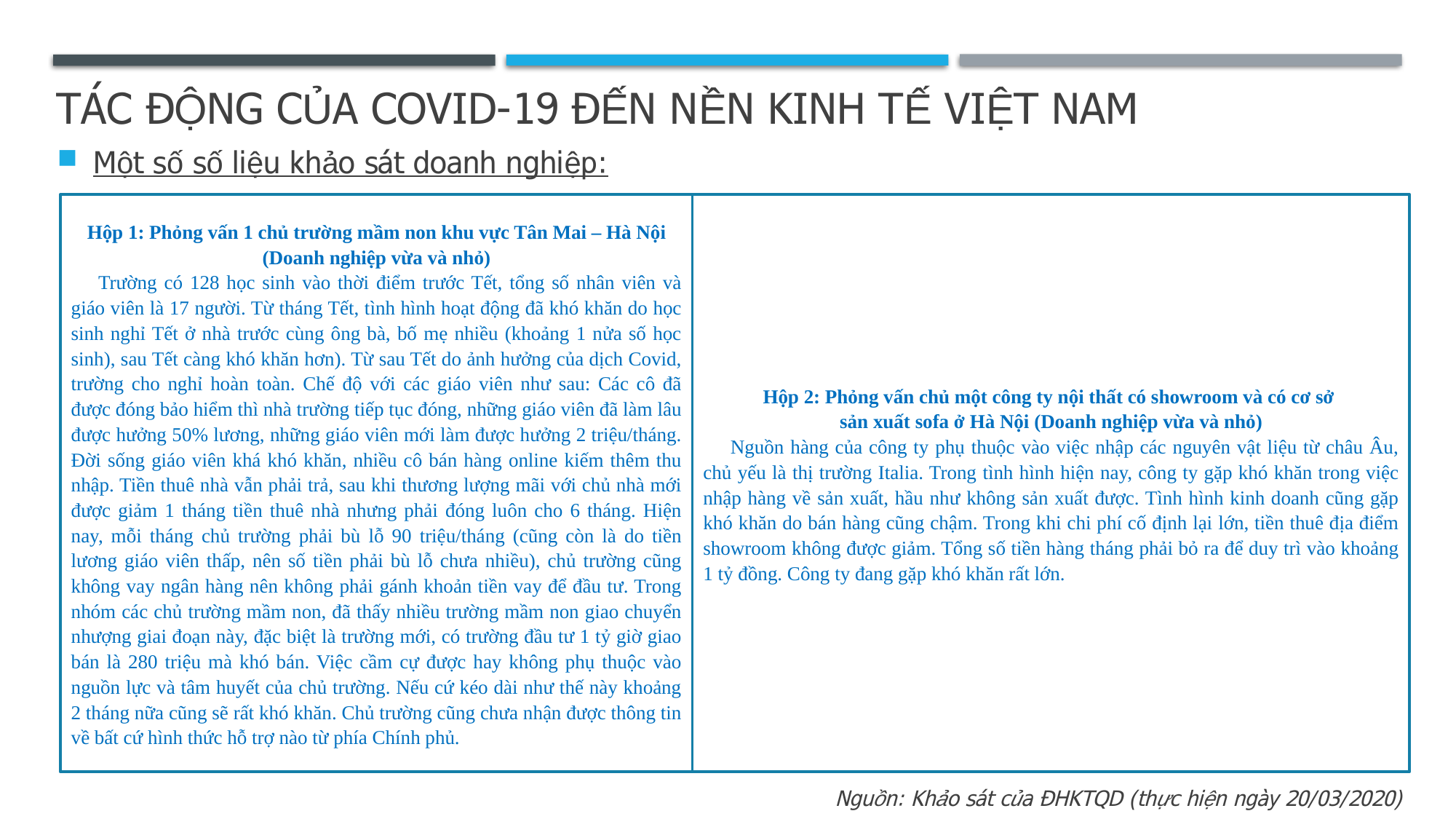

# Tác động của covid-19 đến nền kinh tế việt nam
Một số số liệu khảo sát doanh nghiệp:
Hộp 1: Phỏng vấn 1 chủ trường mầm non khu vực Tân Mai – Hà Nội (Doanh nghiệp vừa và nhỏ)
Trường có 128 học sinh vào thời điểm trước Tết, tổng số nhân viên và giáo viên là 17 người. Từ tháng Tết, tình hình hoạt động đã khó khăn do học sinh nghỉ Tết ở nhà trước cùng ông bà, bố mẹ nhiều (khoảng 1 nửa số học sinh), sau Tết càng khó khăn hơn). Từ sau Tết do ảnh hưởng của dịch Covid, trường cho nghỉ hoàn toàn. Chế độ với các giáo viên như sau: Các cô đã được đóng bảo hiểm thì nhà trường tiếp tục đóng, những giáo viên đã làm lâu được hưởng 50% lương, những giáo viên mới làm được hưởng 2 triệu/tháng. Đời sống giáo viên khá khó khăn, nhiều cô bán hàng online kiếm thêm thu nhập. Tiền thuê nhà vẫn phải trả, sau khi thương lượng mãi với chủ nhà mới được giảm 1 tháng tiền thuê nhà nhưng phải đóng luôn cho 6 tháng. Hiện nay, mỗi tháng chủ trường phải bù lỗ 90 triệu/tháng (cũng còn là do tiền lương giáo viên thấp, nên số tiền phải bù lỗ chưa nhiều), chủ trường cũng không vay ngân hàng nên không phải gánh khoản tiền vay để đầu tư. Trong nhóm các chủ trường mầm non, đã thấy nhiều trường mầm non giao chuyển nhượng giai đoạn này, đặc biệt là trường mới, có trường đầu tư 1 tỷ giờ giao bán là 280 triệu mà khó bán. Việc cầm cự được hay không phụ thuộc vào nguồn lực và tâm huyết của chủ trường. Nếu cứ kéo dài như thế này khoảng 2 tháng nữa cũng sẽ rất khó khăn. Chủ trường cũng chưa nhận được thông tin về bất cứ hình thức hỗ trợ nào từ phía Chính phủ.
Hộp 2: Phỏng vấn chủ một công ty nội thất có showroom và có cơ sở
sản xuất sofa ở Hà Nội (Doanh nghiệp vừa và nhỏ)
Nguồn hàng của công ty phụ thuộc vào việc nhập các nguyên vật liệu từ châu Âu, chủ yếu là thị trường Italia. Trong tình hình hiện nay, công ty gặp khó khăn trong việc nhập hàng về sản xuất, hầu như không sản xuất được. Tình hình kinh doanh cũng gặp khó khăn do bán hàng cũng chậm. Trong khi chi phí cố định lại lớn, tiền thuê địa điểm showroom không được giảm. Tổng số tiền hàng tháng phải bỏ ra để duy trì vào khoảng 1 tỷ đồng. Công ty đang gặp khó khăn rất lớn.
Nguồn: Khảo sát của ĐHKTQD (thực hiện ngày 20/03/2020)